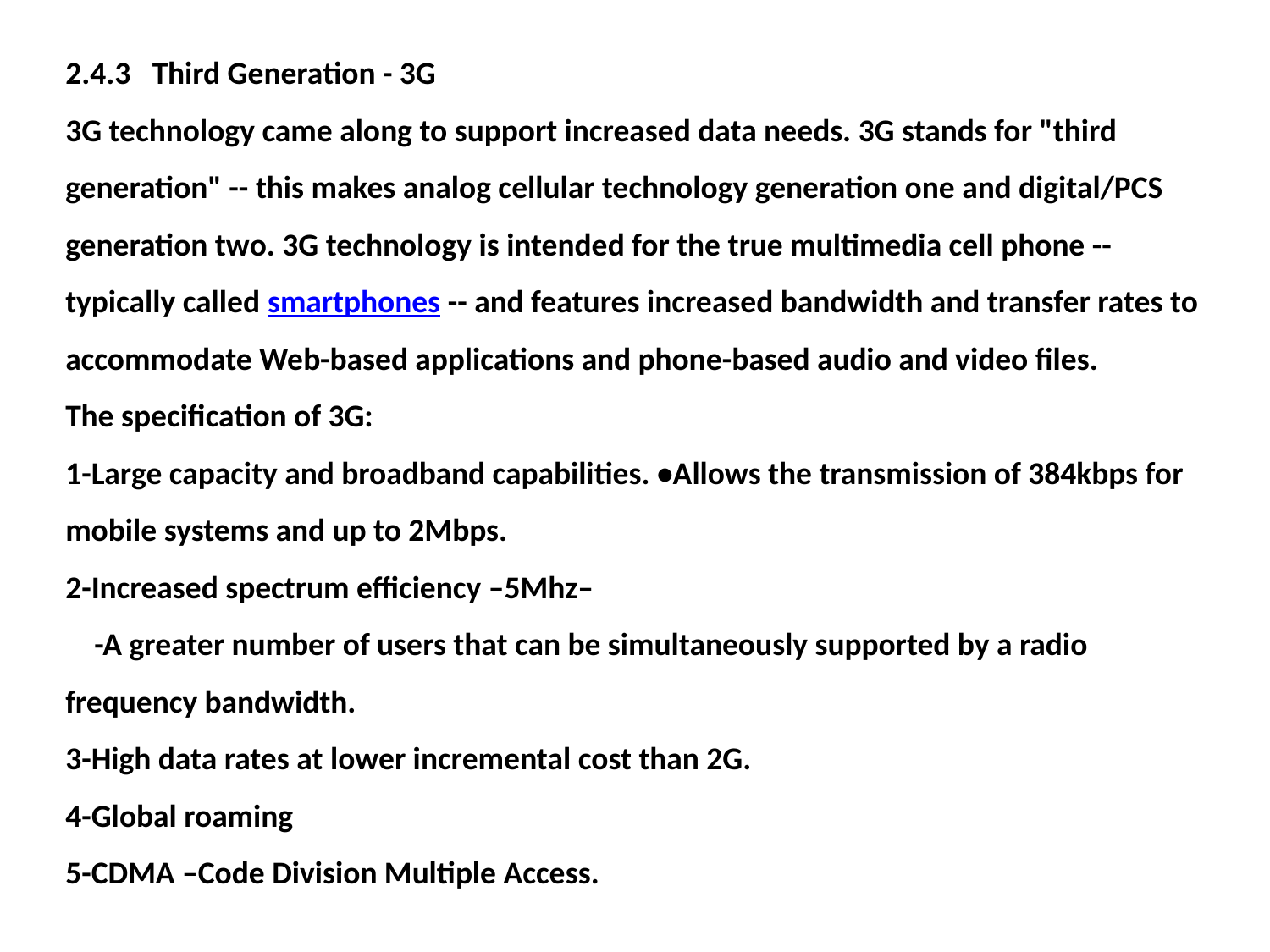

2.4.3   Third Generation - 3G
3G technology came along to support increased data needs. 3G stands for "third generation" -- this makes analog cellular technology generation one and digital/PCS generation two. 3G technology is intended for the true multimedia cell phone -- typically called smartphones -- and features increased bandwidth and transfer rates to accommodate Web-based applications and phone-based audio and video files.
The specification of 3G:
1-Large capacity and broadband capabilities. •Allows the transmission of 384kbps for mobile systems and up to 2Mbps.
2-Increased spectrum efficiency –5Mhz–
    -A greater number of users that can be simultaneously supported by a radio frequency bandwidth.
3-High data rates at lower incremental cost than 2G.
4-Global roaming
5-CDMA –Code Division Multiple Access.